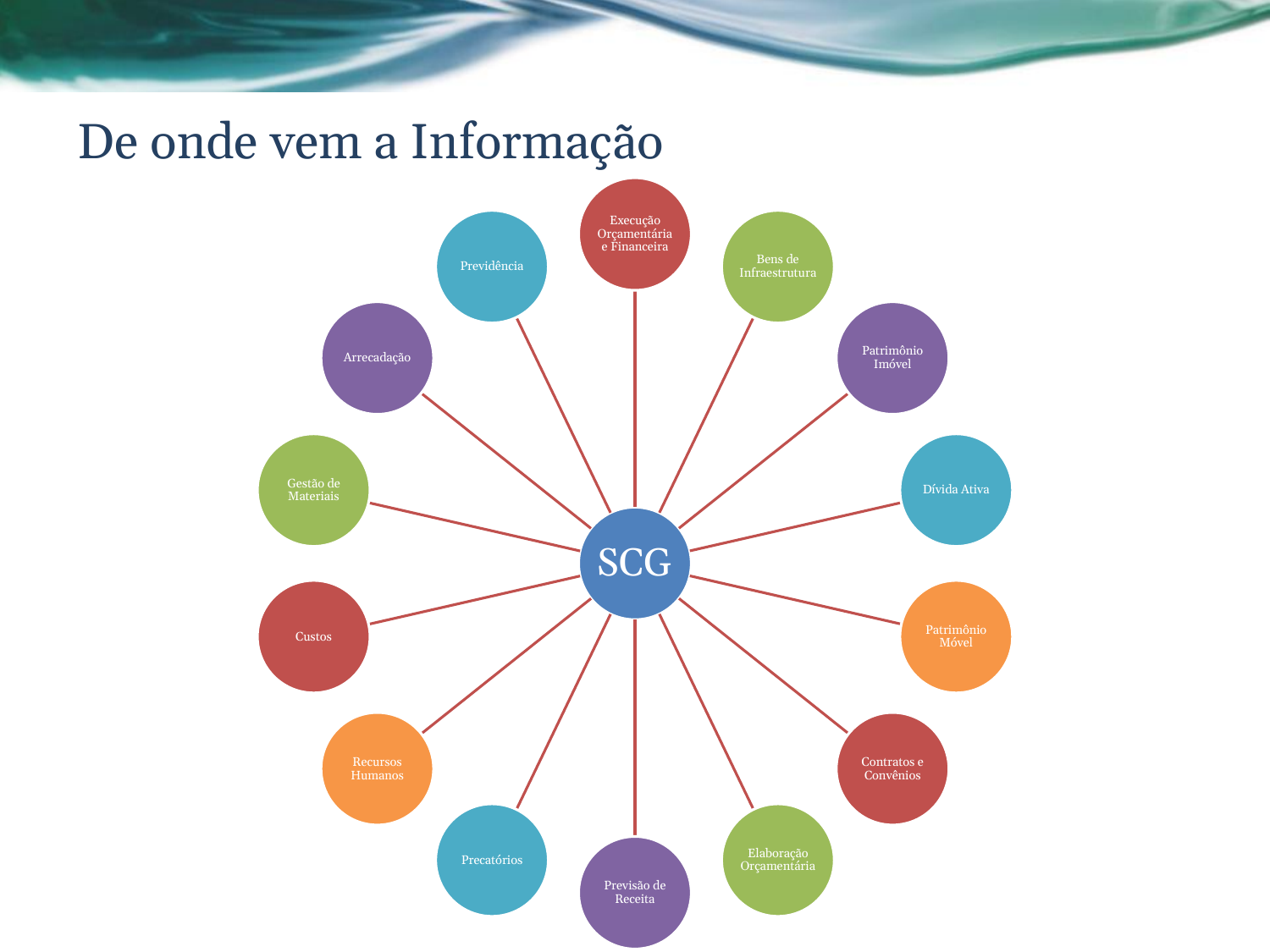

# De onde vem a Informação
SCG

Execução Orçamentária e Financeira

Bens de Infraestrutura

Patrimônio Imóvel

Dívida Ativa

Patrimônio Móvel

Contratos e Convênios

Elaboração Orçamentária

Previsão de Receita

Precatórios

Recursos Humanos

Custos

Gestão de Materiais

Arrecadação

Previdência